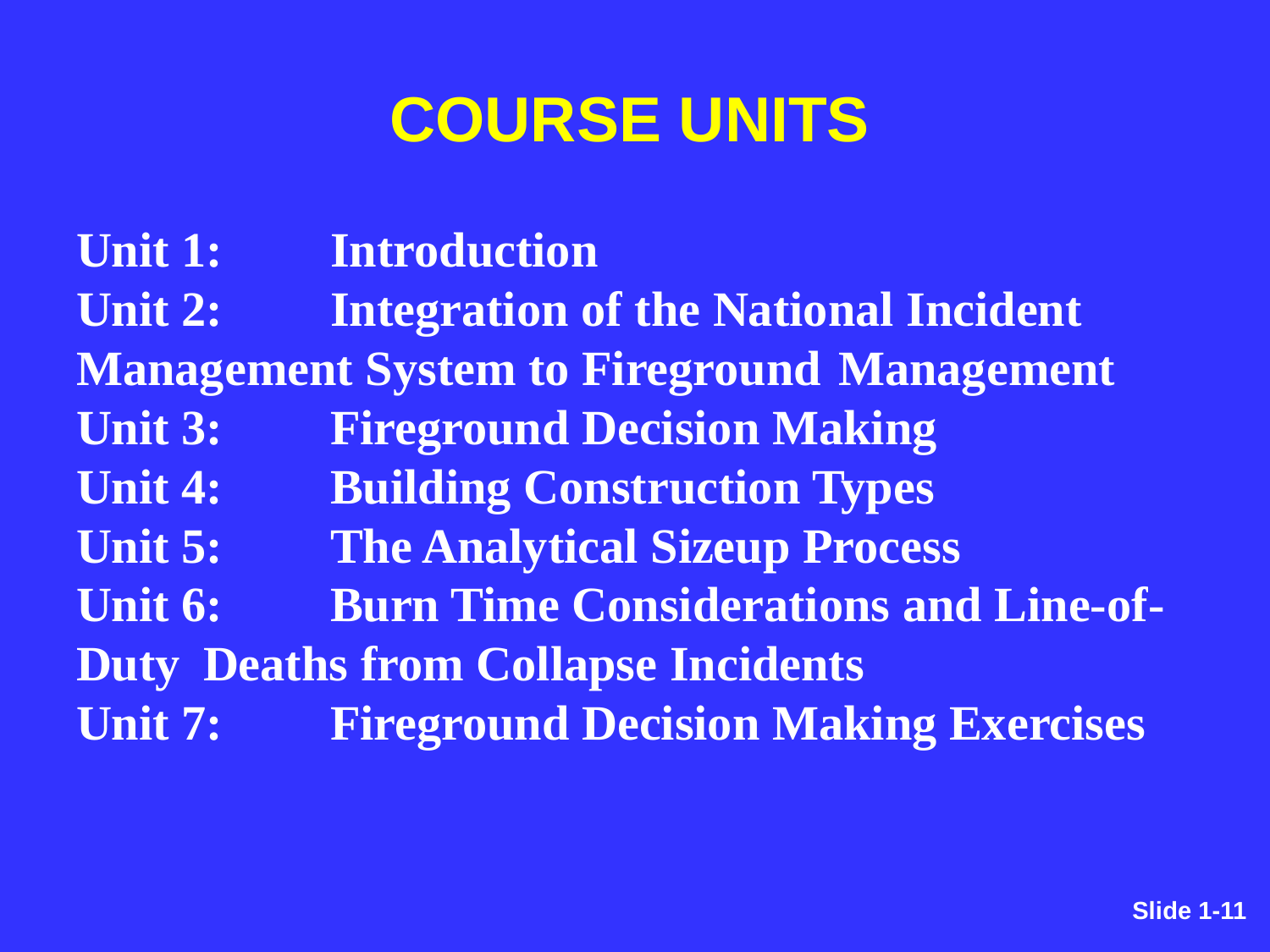

COURSE UNITS
Unit 1:	Introduction
Unit 2:	Integration of the National Incident 	Management System to Fireground 	Management
Unit 3:	Fireground Decision Making
Unit 4:	Building Construction Types
Unit 5:	The Analytical Sizeup Process
Unit 6:	Burn Time Considerations and Line-of-Duty 	Deaths from Collapse Incidents
Unit 7: 	Fireground Decision Making Exercises
Slide 1-11